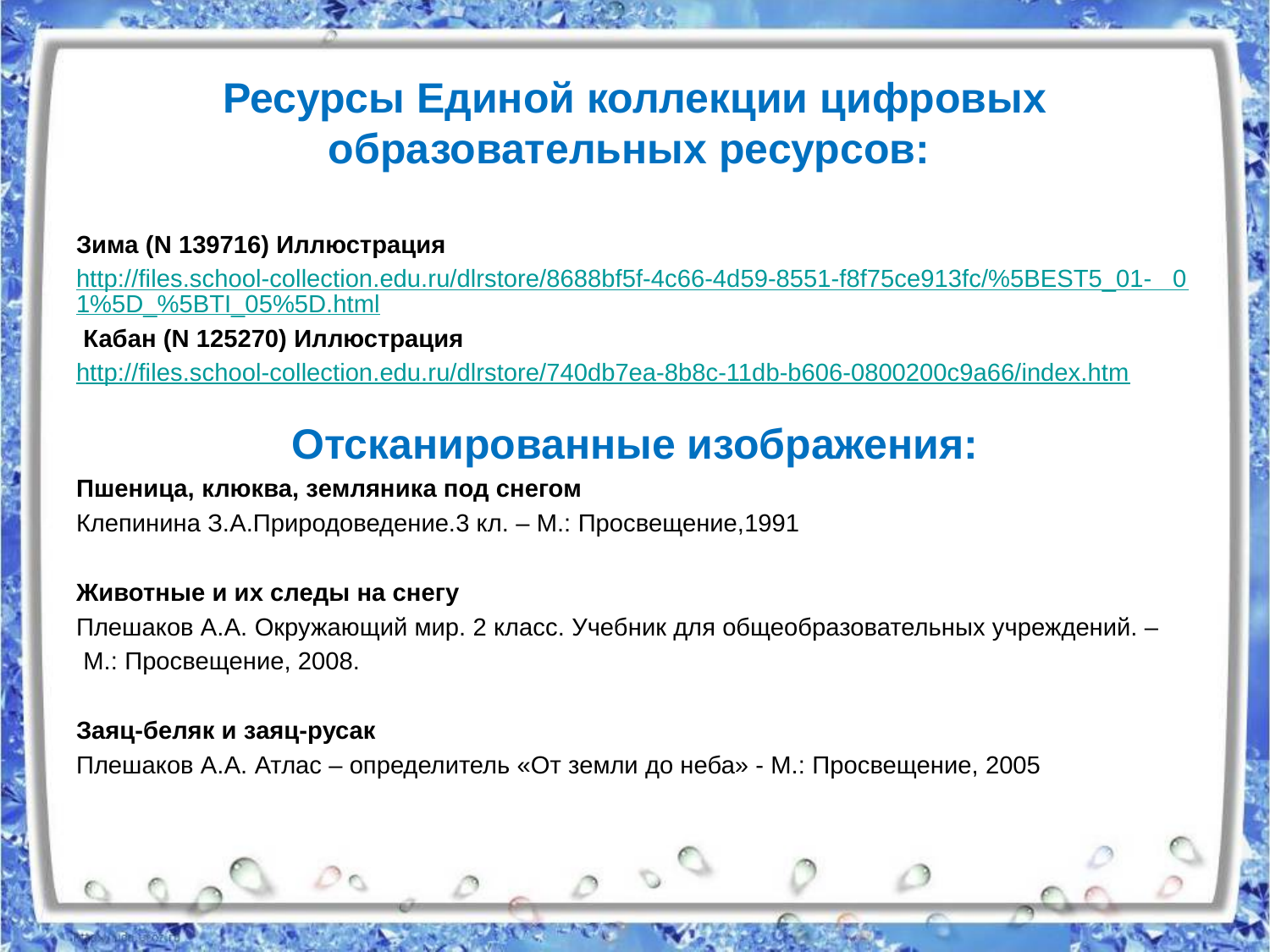

# Ресурсы Единой коллекции цифровых образовательных ресурсов:
Зима (N 139716) Иллюстрация
http://files.school-collection.edu.ru/dlrstore/8688bf5f-4c66-4d59-8551-f8f75ce913fc/%5BEST5_01-   01%5D_%5BTI_05%5D.html
 Кабан (N 125270) Иллюстрация
http://files.school-collection.edu.ru/dlrstore/740db7ea-8b8c-11db-b606-0800200c9a66/index.htm

Отсканированные изображения:
Пшеница, клюква, земляника под снегом
Клепинина З.А.Природоведение.3 кл. – М.: Просвещение,1991

Животные и их следы на снегу
Плешаков А.А. Окружающий мир. 2 класс. Учебник для общеобразовательных учреждений. –
 М.: Просвещение, 2008.

Заяц-беляк и заяц-русак
Плешаков А.А. Атлас – определитель «От земли до неба» - М.: Просвещение, 2005